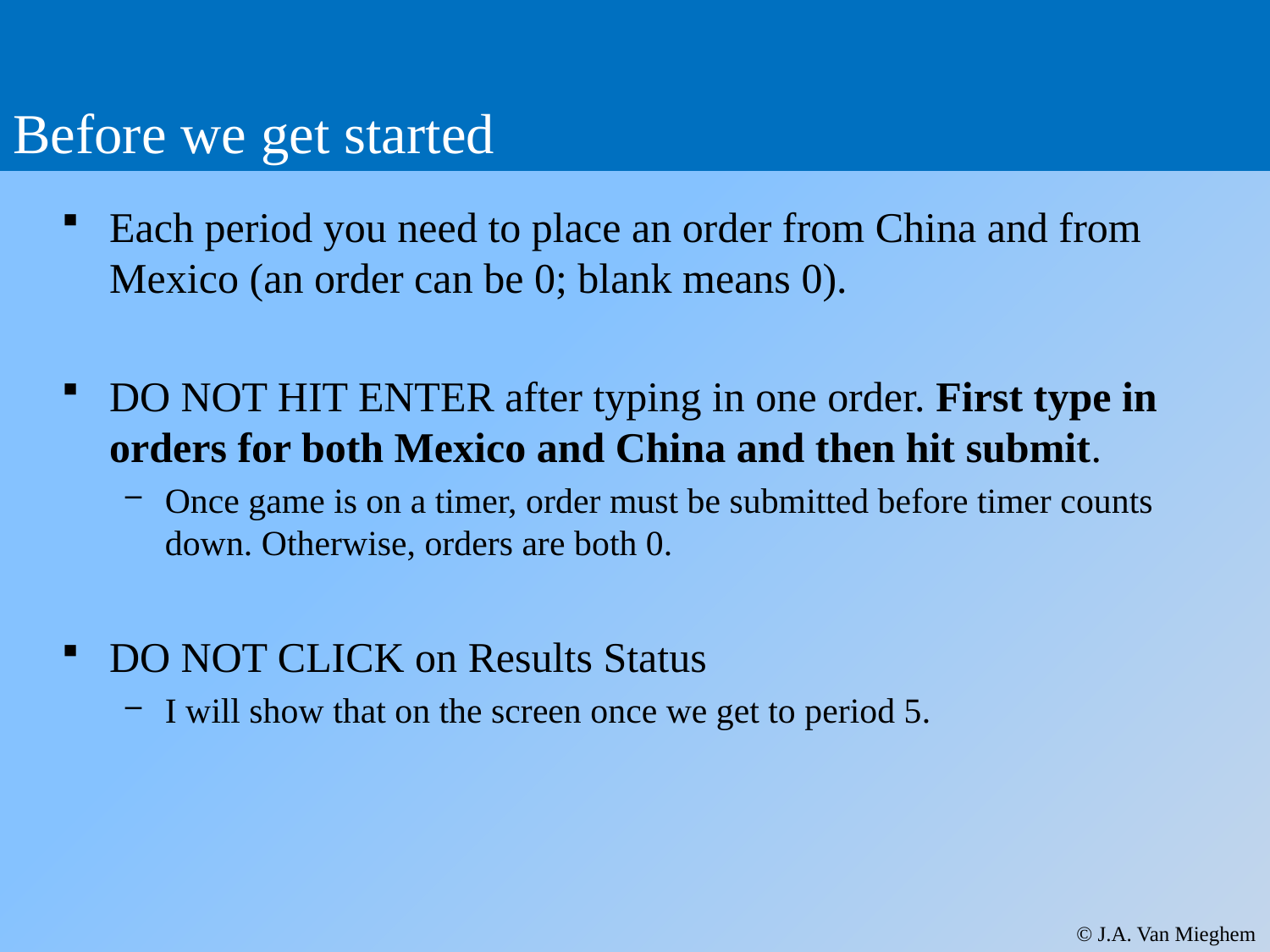

# Before we get started
Each period you need to place an order from China and from Mexico (an order can be 0; blank means 0).

DO NOT HIT ENTER after typing in one order. First type in orders for both Mexico and China and then hit submit.
Once game is on a timer, order must be submitted before timer counts down. Otherwise, orders are both 0.

DO NOT CLICK on Results Status
I will show that on the screen once we get to period 5.